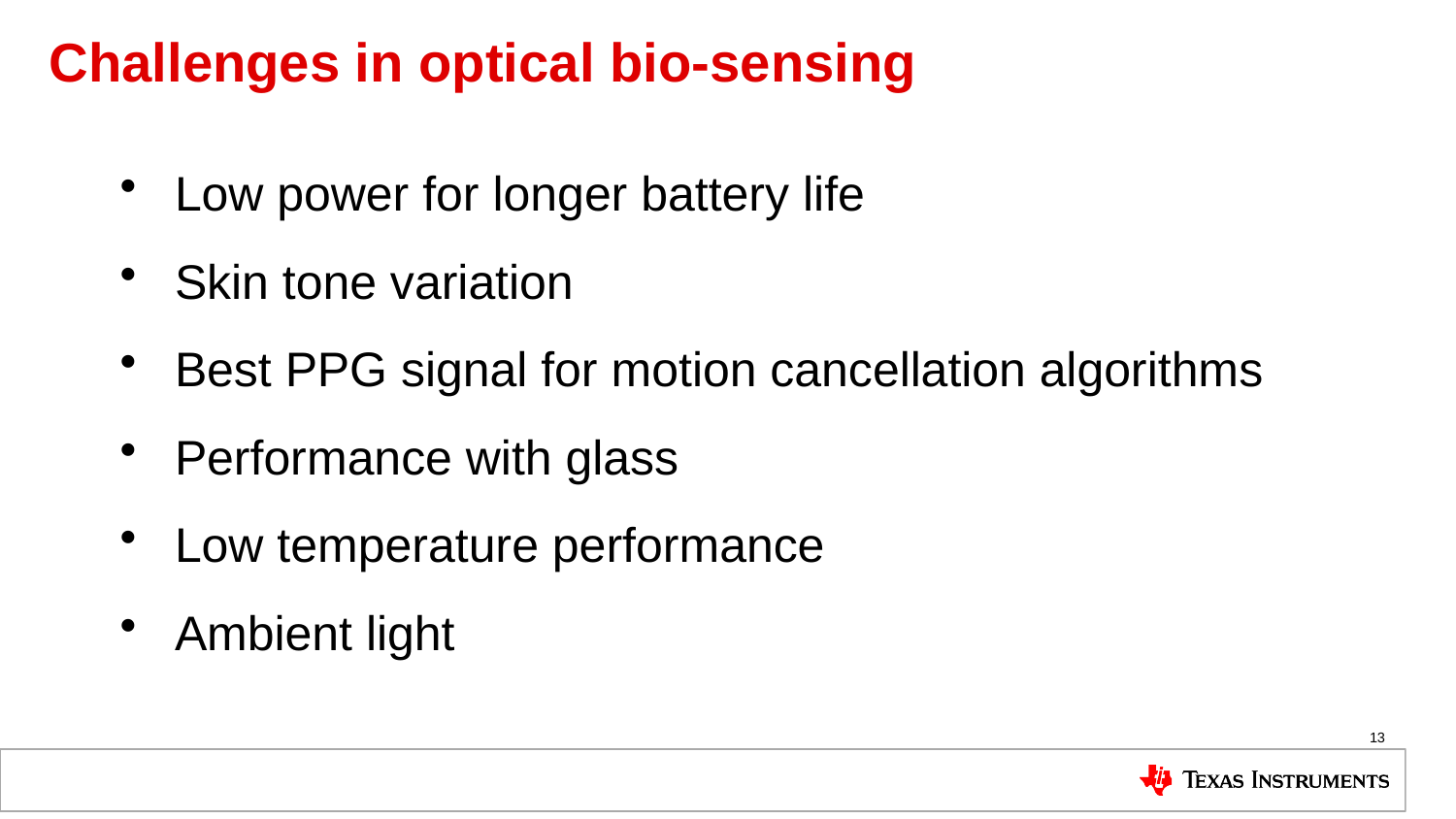

# Challenges in optical bio-sensing
Low power for longer battery life
Skin tone variation
Best PPG signal for motion cancellation algorithms
Performance with glass
Low temperature performance
Ambient light
13